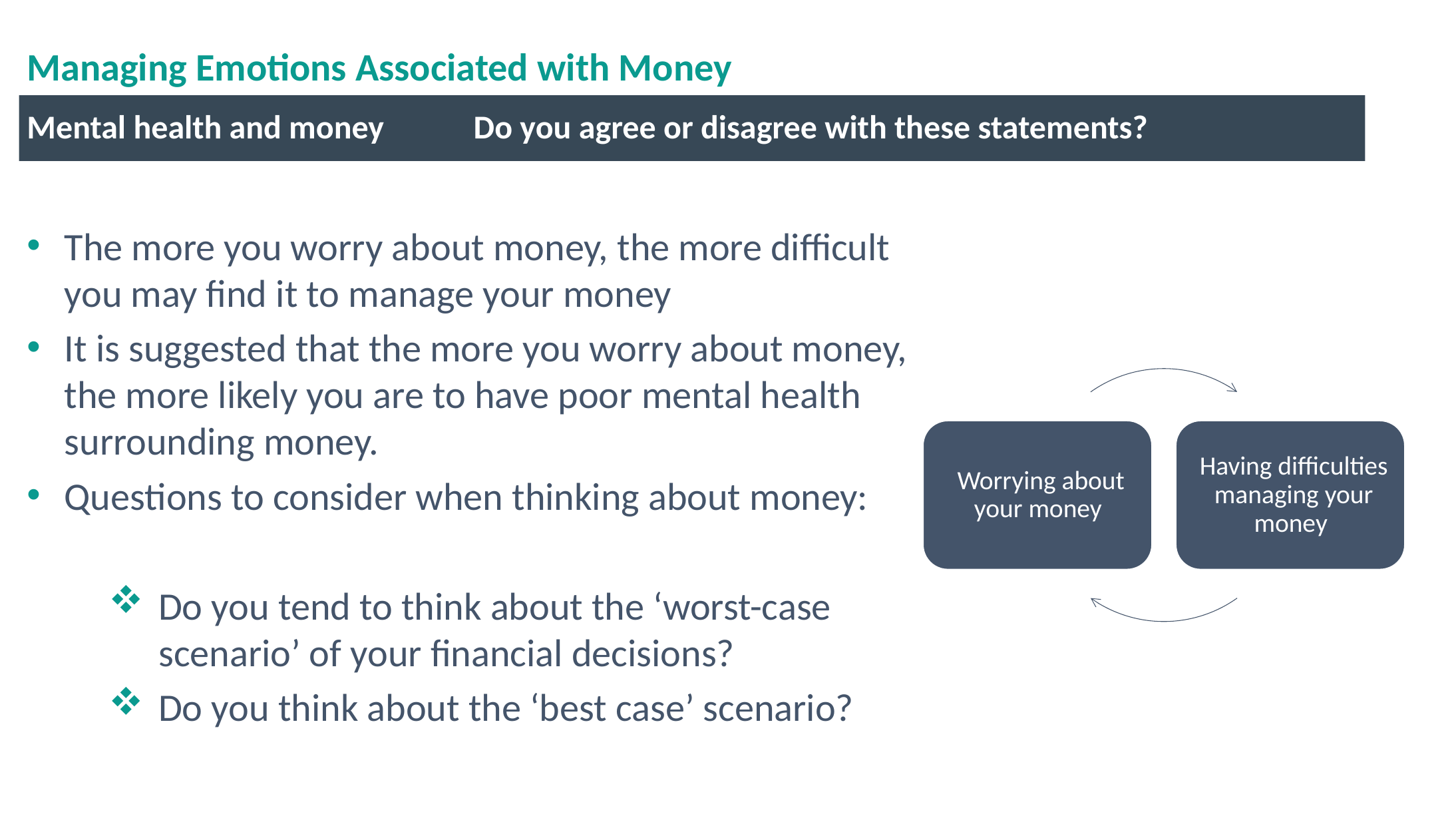

# Managing Emotions Associated with Money
Mental health and money            Do you agree or disagree with these statements?
The more you worry about money, the more difficult you may find it to manage your money
It is suggested that the more you worry about money, the more likely you are to have poor mental health surrounding money.
Questions to consider when thinking about money:

Do you tend to think about the ‘worst-case scenario’ of your financial decisions?
Do you think about the ‘best case’ scenario?

Worrying about your money
Having difficulties managing your money